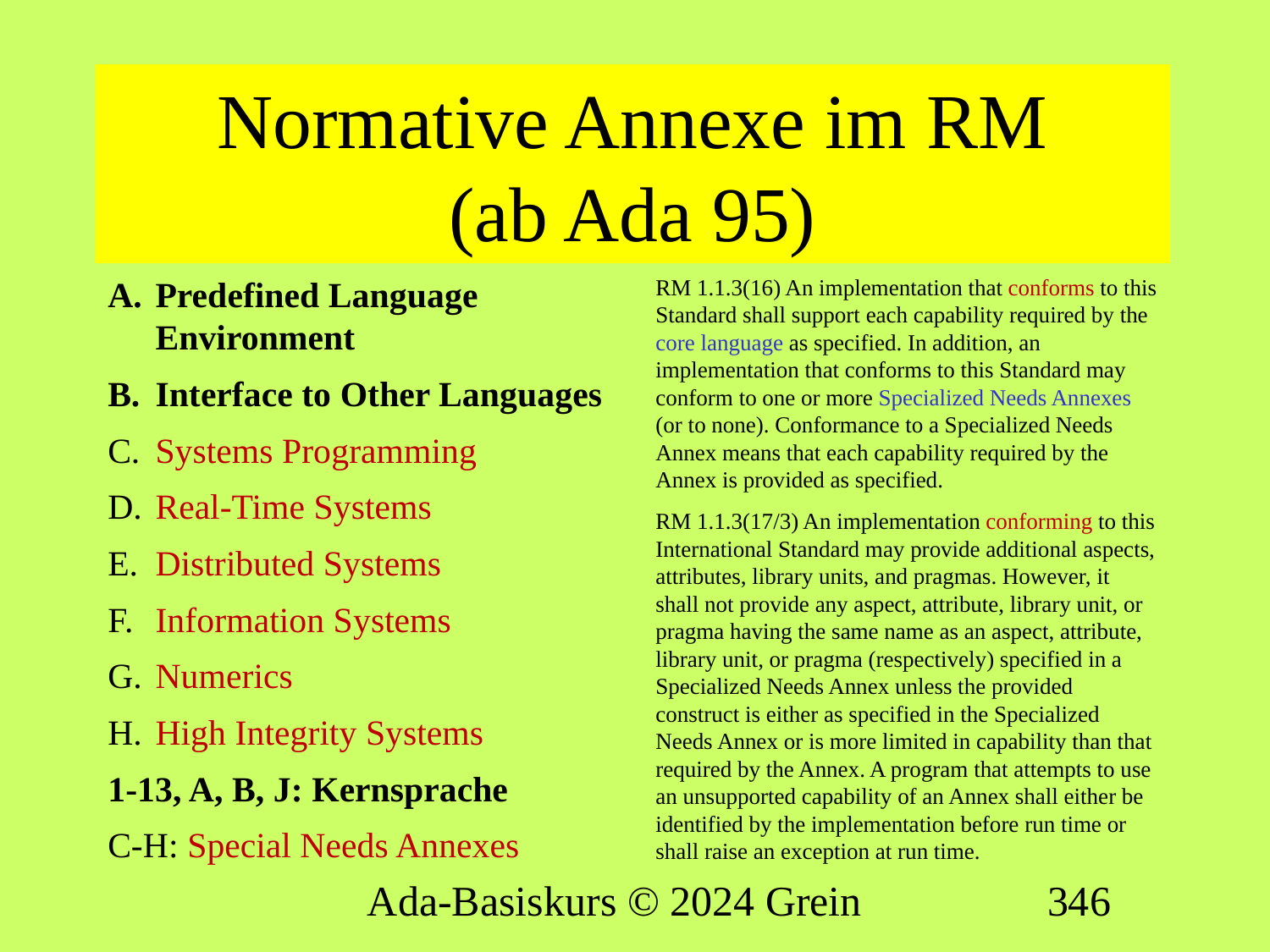

# Normative Annexe im RM (ab Ada 95)
Predefined Language Environment
Interface to Other Languages
Systems Programming
Real-Time Systems
Distributed Systems
Information Systems
Numerics
High Integrity Systems
1-13, A, B, J: Kernsprache
C-H: Special Needs Annexes
RM 1.1.3(16) An implementation that conforms to this Standard shall support each capability required by the core language as specified. In addition, an implementation that conforms to this Standard may conform to one or more Specialized Needs Annexes (or to none). Conformance to a Specialized Needs Annex means that each capability required by the Annex is provided as specified.
RM 1.1.3(17/3) An implementation conforming to this International Standard may provide additional aspects, attributes, library units, and pragmas. However, it shall not provide any aspect, attribute, library unit, or pragma having the same name as an aspect, attribute, library unit, or pragma (respectively) specified in a Specialized Needs Annex unless the provided construct is either as specified in the Specialized Needs Annex or is more limited in capability than that required by the Annex. A program that attempts to use an unsupported capability of an Annex shall either be identified by the implementation before run time or shall raise an exception at run time.
Ada-Basiskurs © 2024 Grein
346